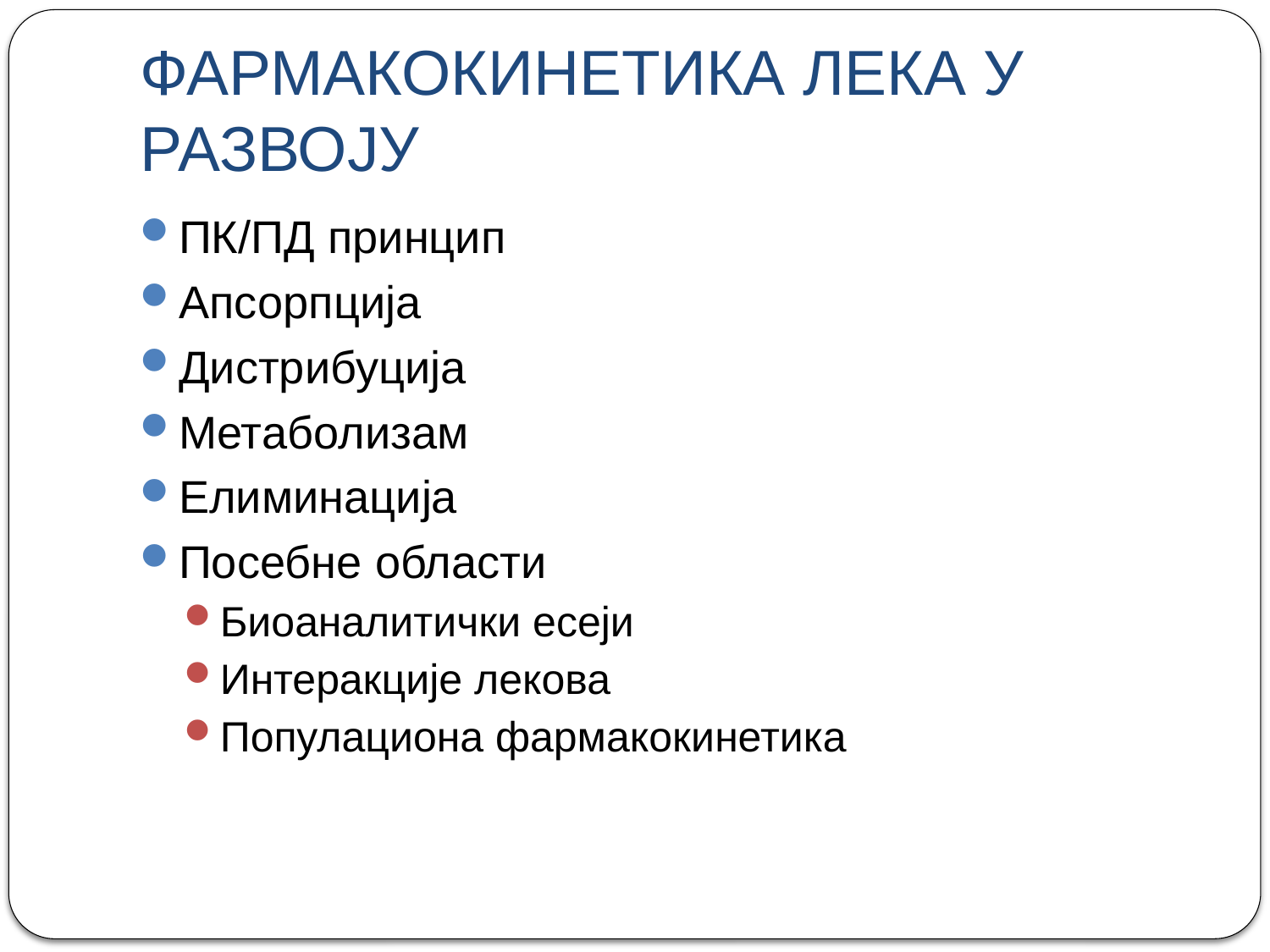

# ФАРМАКОКИНЕТИКА ЛЕКА У РАЗВОЈУ
ПК/ПД принцип
Апсорпција
Дистрибуција
Метаболизам
Елиминација
Посебне области
Биоаналитички есеји
Интеракције лекова
Популациона фармакокинетика